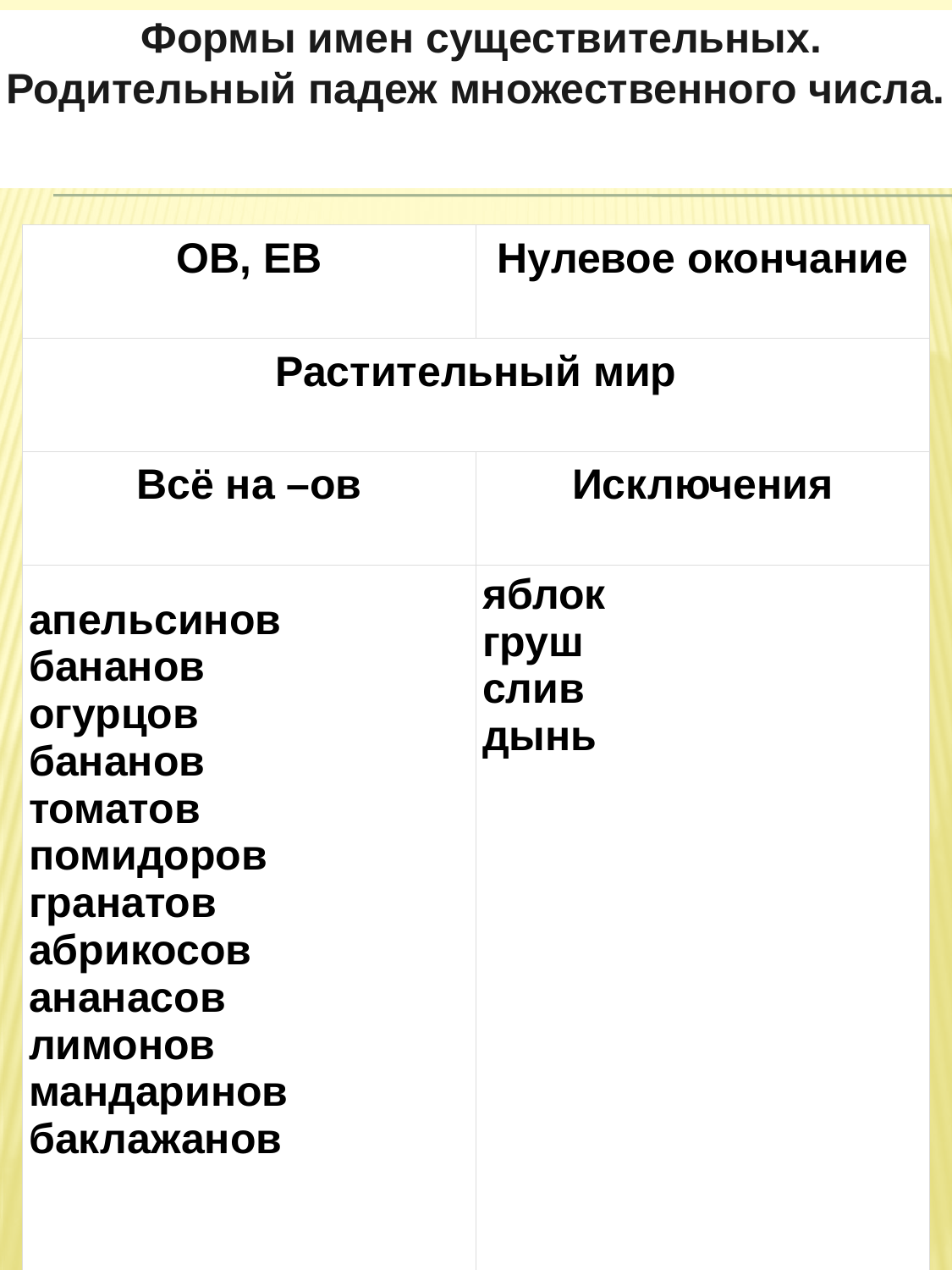

Формы имен существительных. Родительный падеж множественного числа.

| ОВ, ЕВ | Нулевое окончание |
| --- | --- |
| Растительный мир |  |
| Всё на –ов | Исключения |
| апельсинов бананов огурцов бананов томатов помидоров гранатов абрикосов ананасов лимонов мандаринов баклажанов | яблок груш слив дынь |